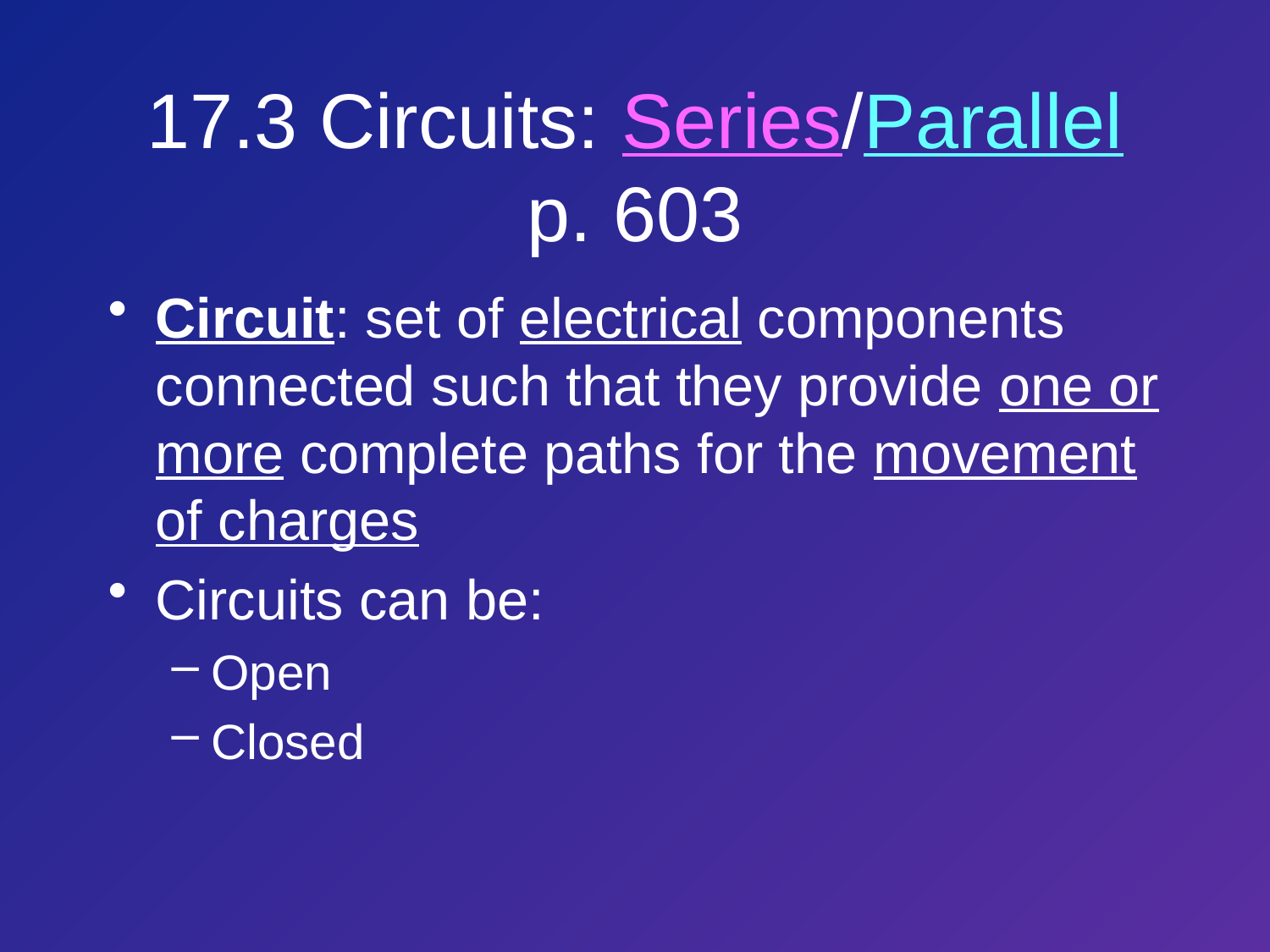

# 17.3 Circuits: Series/Parallel p. 603
Circuit: set of electrical components connected such that they provide one or more complete paths for the movement of charges
Circuits can be:
Open
Closed